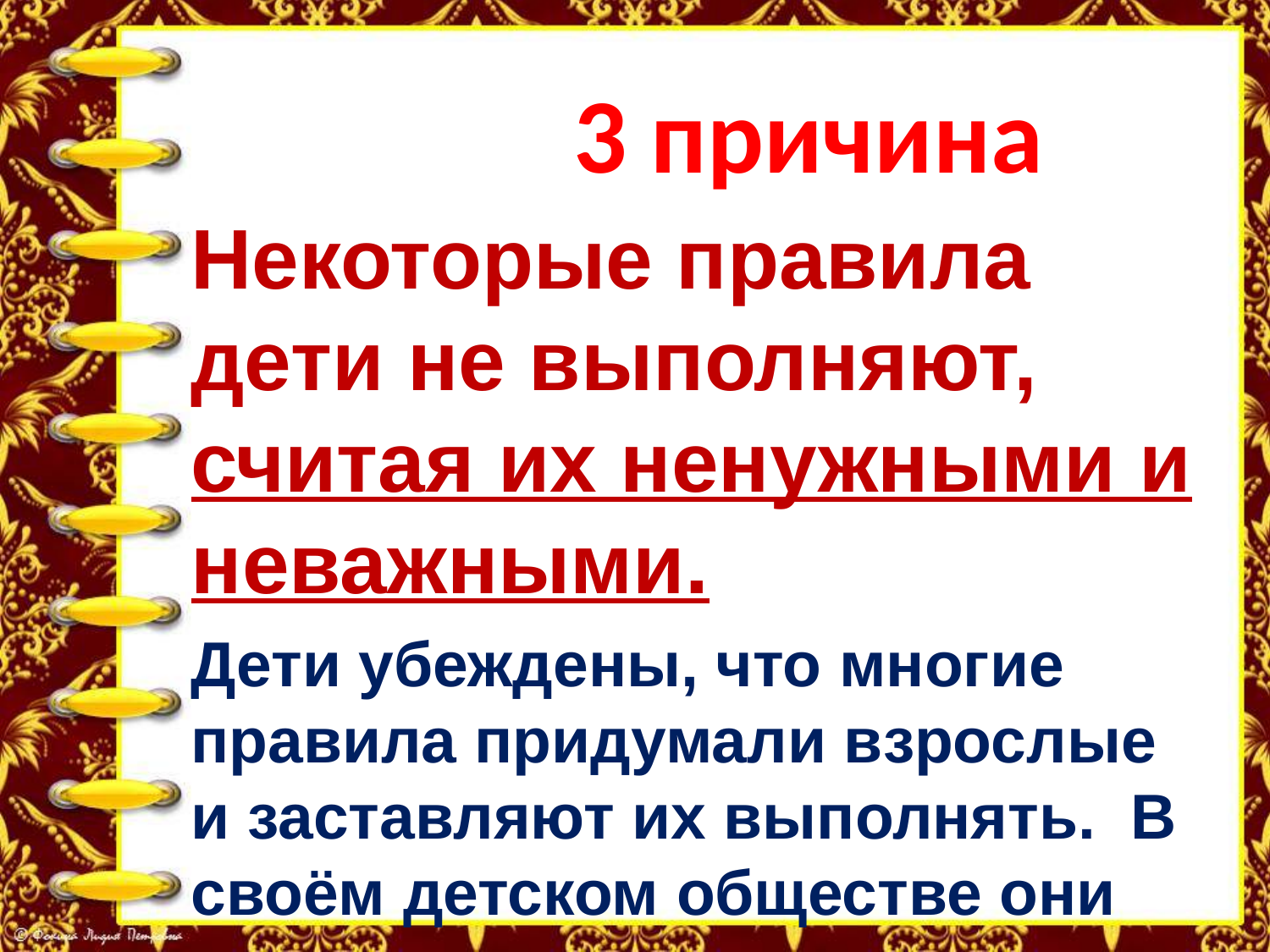

# 3 причина
Некоторые правила  дети не выполняют, считая их ненужными и неважными.
Дети убеждены, что многие правила придумали взрослые и заставляют их выполнять.  В своём детском обществе они не говорят слов вежливости, не считают зазорным быть грубыми.